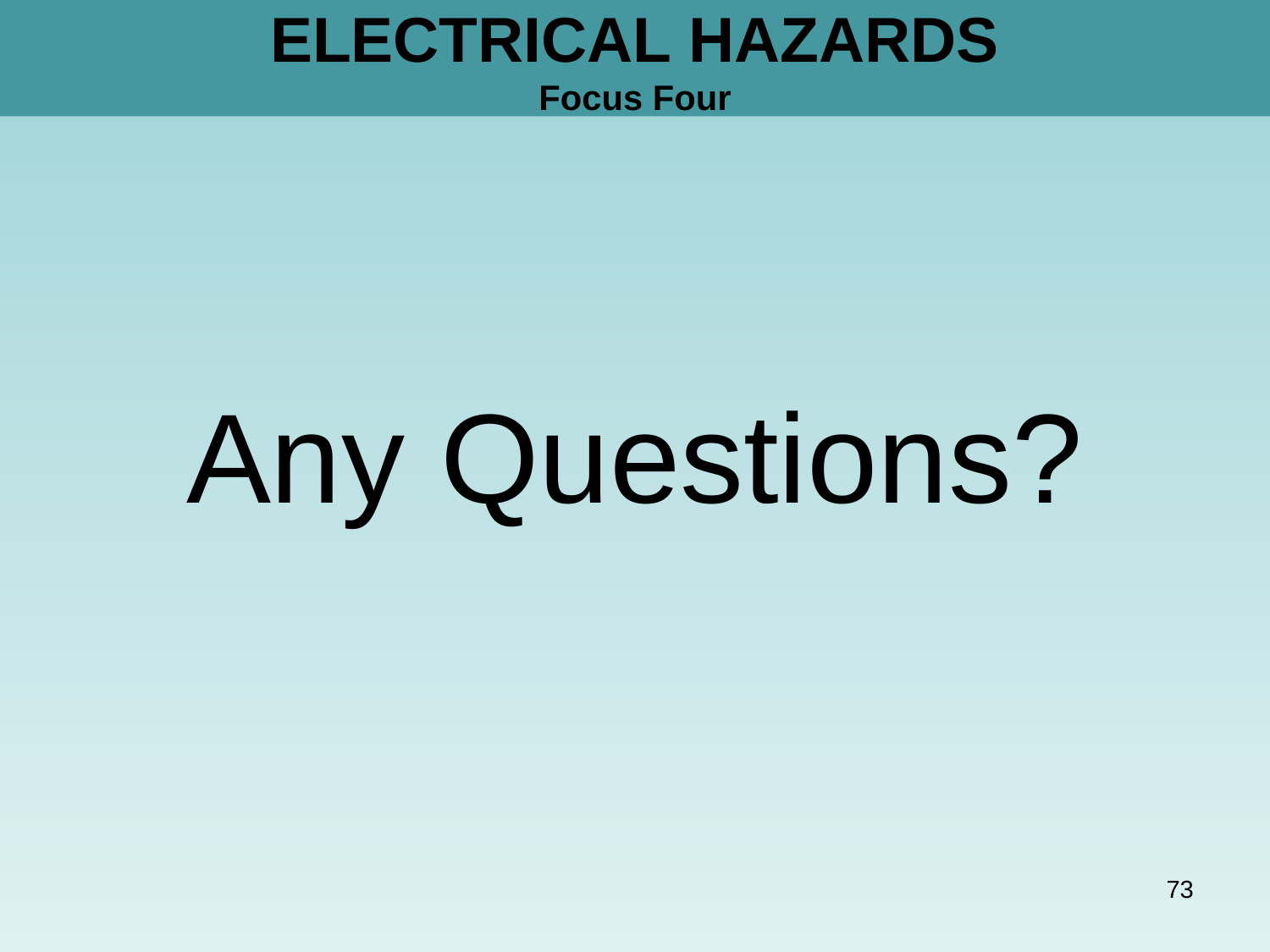

# ELECTRICAL HAZARDS Focus Four
Any Questions?
73